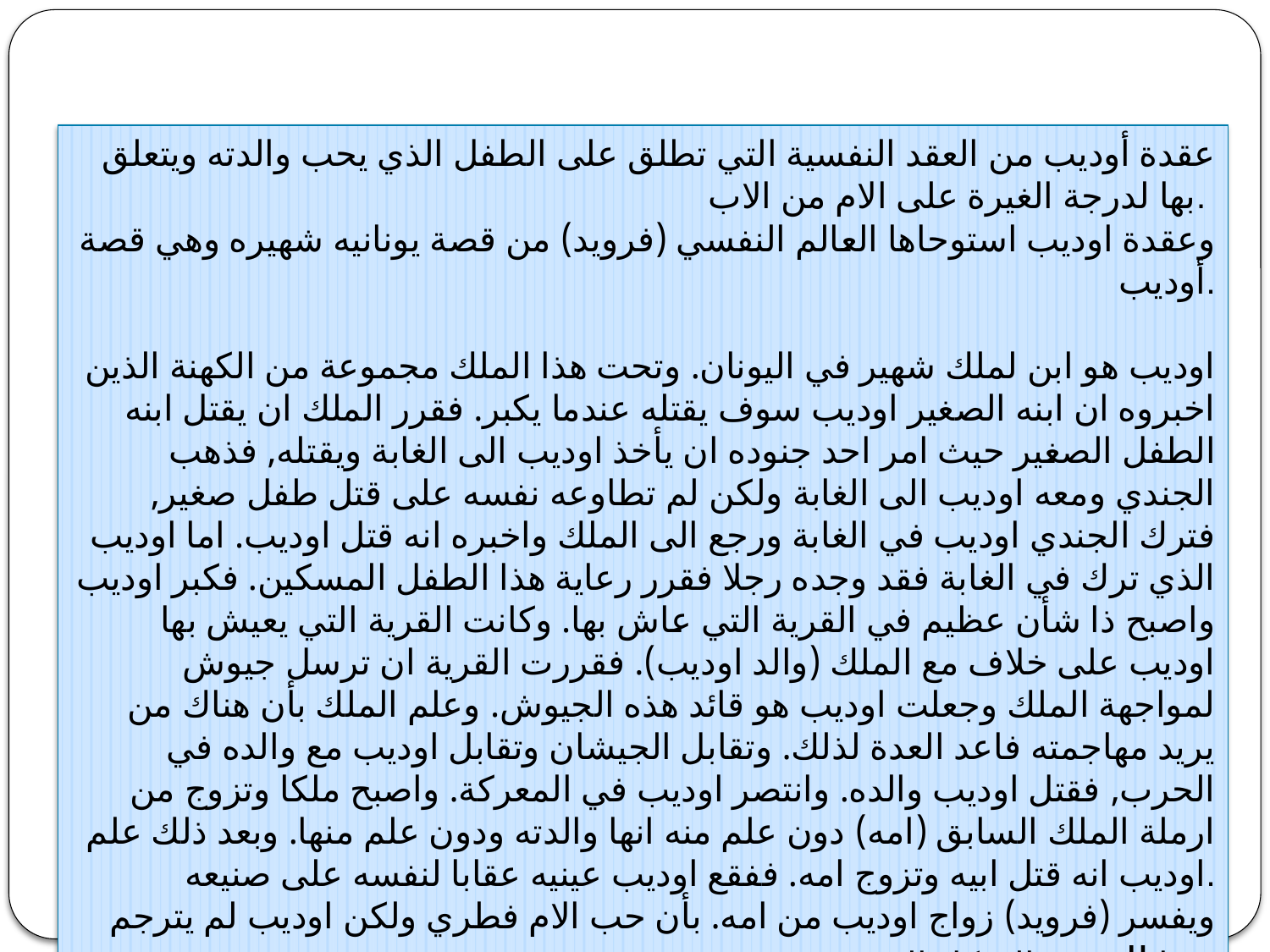

عقدة أوديب من العقد النفسية التي تطلق على الطفل الذي يحب والدته ويتعلق بها لدرجة الغيرة على الام من الاب.
وعقدة اوديب استوحاها العالم النفسي (فرويد) من قصة يونانيه شهيره وهي قصة أوديب.
اوديب هو ابن لملك شهير في اليونان. وتحت هذا الملك مجموعة من الكهنة الذين اخبروه ان ابنه الصغير اوديب سوف يقتله عندما يكبر. فقرر الملك ان يقتل ابنه الطفل الصغير حيث امر احد جنوده ان يأخذ اوديب الى الغابة ويقتله, فذهب الجندي ومعه اوديب الى الغابة ولكن لم تطاوعه نفسه على قتل طفل صغير, فترك الجندي اوديب في الغابة ورجع الى الملك واخبره انه قتل اوديب. اما اوديب الذي ترك في الغابة فقد وجده رجلا فقرر رعاية هذا الطفل المسكين. فكبر اوديب واصبح ذا شأن عظيم في القرية التي عاش بها. وكانت القرية التي يعيش بها اوديب على خلاف مع الملك (والد اوديب). فقررت القرية ان ترسل جيوش لمواجهة الملك وجعلت اوديب هو قائد هذه الجيوش. وعلم الملك بأن هناك من يريد مهاجمته فاعد العدة لذلك. وتقابل الجيشان وتقابل اوديب مع والده في الحرب, فقتل اوديب والده. وانتصر اوديب في المعركة. واصبح ملكا وتزوج من ارملة الملك السابق (امه) دون علم منه انها والدته ودون علم منها. وبعد ذلك علم اوديب انه قتل ابيه وتزوج امه. ففقع اوديب عينيه عقابا لنفسه على صنيعه.
ويفسر (فرويد) زواج اوديب من امه. بأن حب الام فطري ولكن اوديب لم يترجم هذا الحب بالشكل الصحيح.